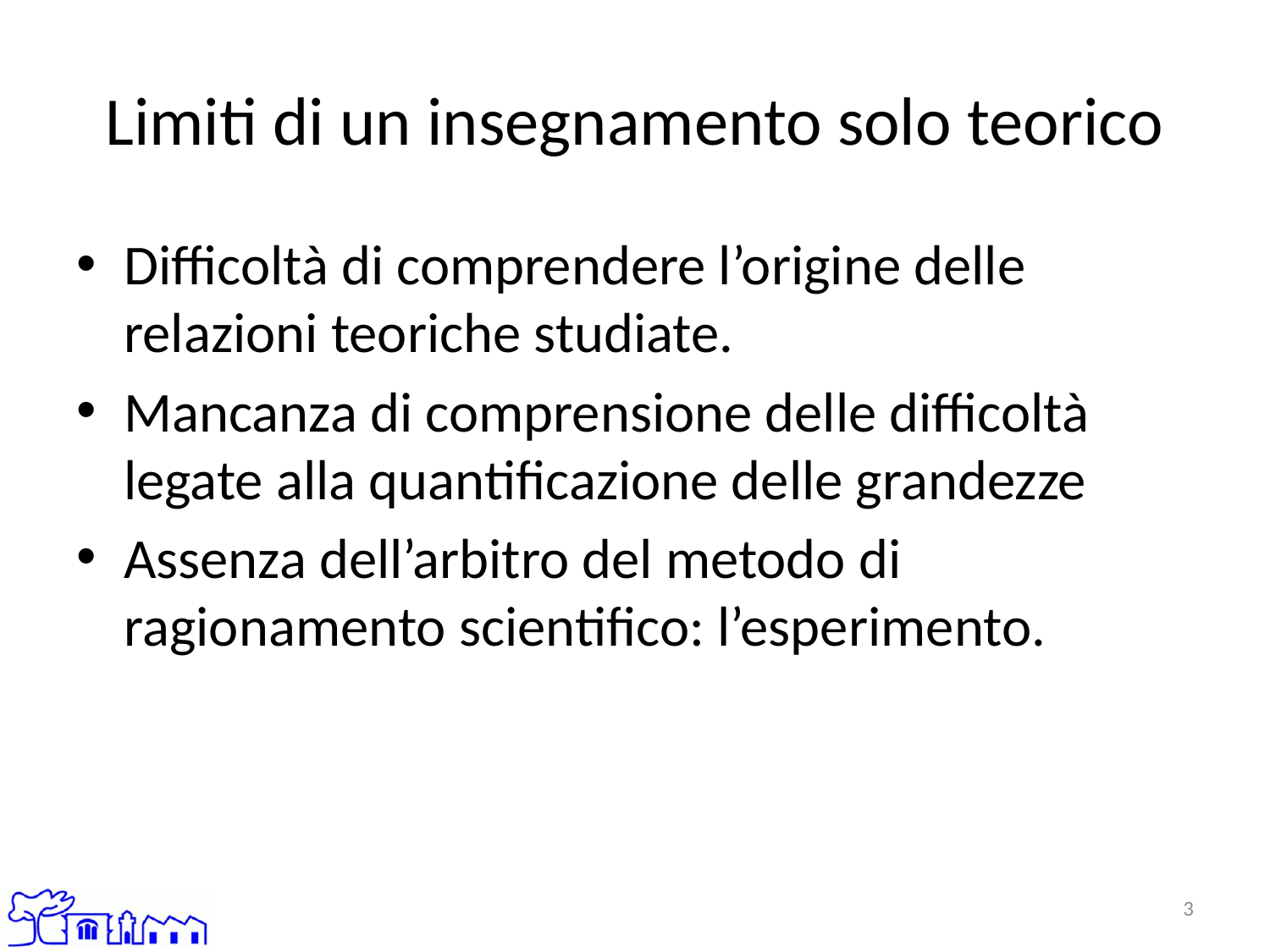

# Limiti di un insegnamento solo teorico
Difficoltà di comprendere l’origine delle relazioni teoriche studiate.
Mancanza di comprensione delle difficoltà legate alla quantificazione delle grandezze
Assenza dell’arbitro del metodo di ragionamento scientifico: l’esperimento.
3